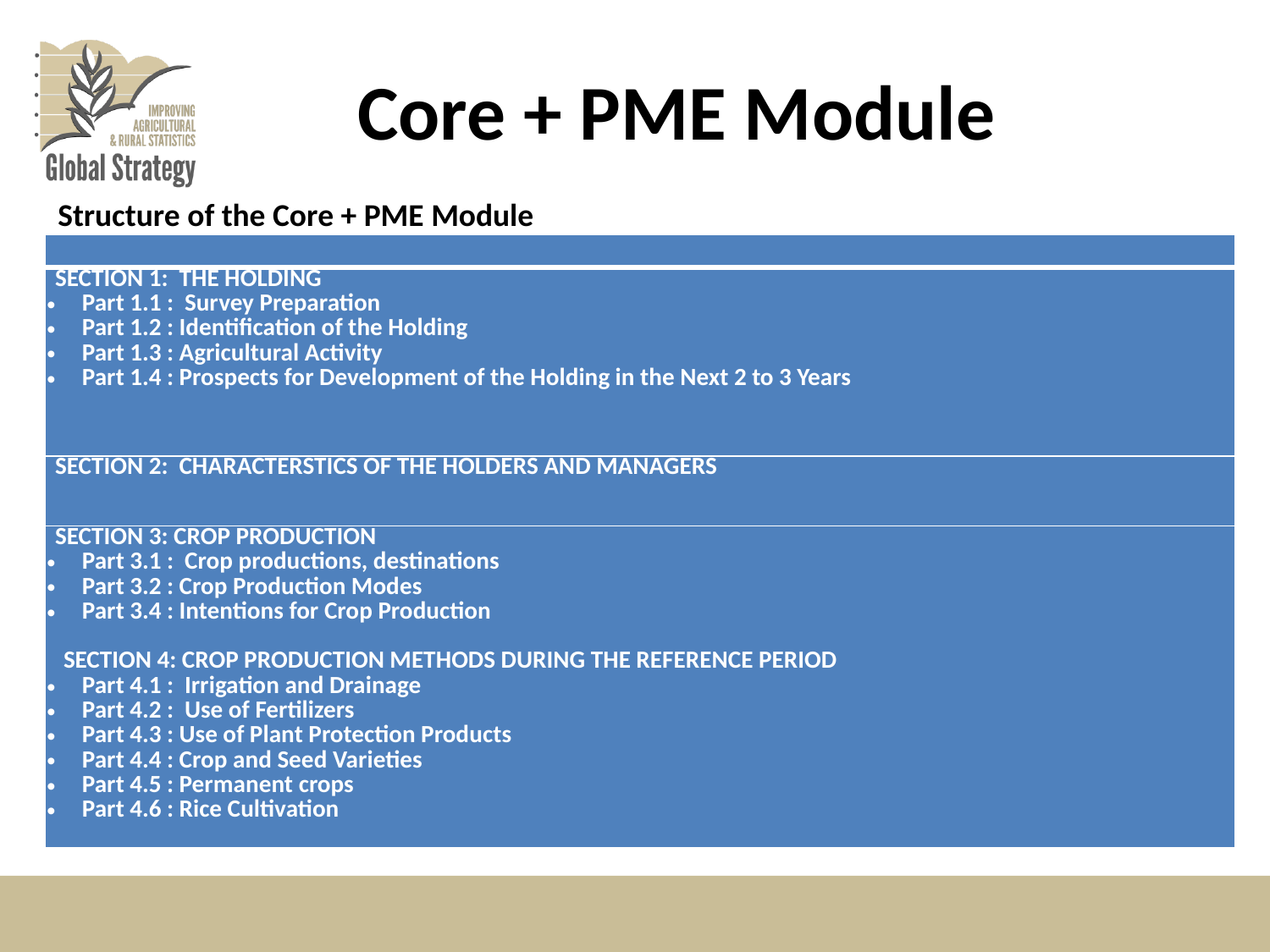

# Core + PME Module
Structure of the Core + PME Module
|  |
| --- |
| SECTION 1: THE HOLDING Part 1.1 : Survey Preparation Part 1.2 : Identification of the Holding Part 1.3 : Agricultural Activity Part 1.4 : Prospects for Development of the Holding in the Next 2 to 3 Years |
| SECTION 2: CHARACTERSTICS OF THE HOLDERS AND MANAGERS |
| SECTION 3: CROP PRODUCTION Part 3.1 : Crop productions, destinations Part 3.2 : Crop Production Modes Part 3.4 : Intentions for Crop Production SECTION 4: CROP PRODUCTION METHODS DURING THE REFERENCE PERIOD Part 4.1 : Irrigation and Drainage Part 4.2 : Use of Fertilizers Part 4.3 : Use of Plant Protection Products Part 4.4 : Crop and Seed Varieties Part 4.5 : Permanent crops Part 4.6 : Rice Cultivation |